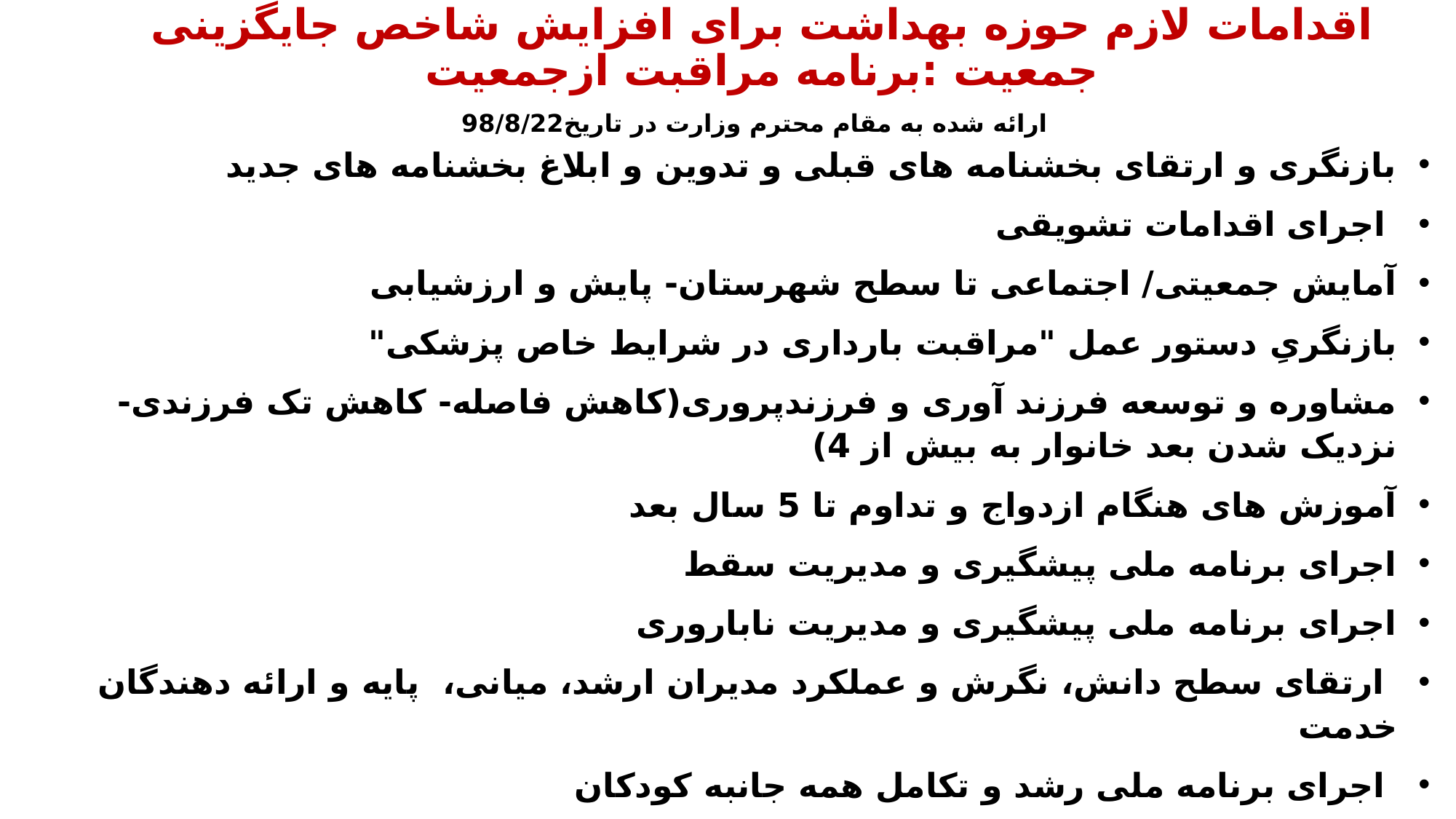

# اقدامات لازم حوزه بهداشت برای افزایش شاخص جایگزینی جمعیت :برنامه مراقبت ازجمعیت ارائه شده به مقام محترم وزارت در تاریخ98/8/22
بازنگری و ارتقای بخشنامه های قبلی و تدوین و ابلاغ بخشنامه های جدید
 اجرای اقدامات تشویقی
آمایش جمعیتی/ اجتماعی تا سطح شهرستان- پایش و ارزشیابی
بازنگریِ دستور عمل "مراقبت بارداری در شرایط خاص پزشکی"
مشاوره و توسعه فرزند آوری و فرزندپروری(کاهش فاصله- کاهش تک فرزندی- نزدیک شدن بعد خانوار به بیش از 4)
آموزش های هنگام ازدواج و تداوم تا 5 سال بعد
اجرای برنامه ملی پیشگیری و مدیریت سقط
اجرای برنامه ملی پیشگیری و مدیریت ناباروری
 ارتقای سطح دانش، نگرش و عملکرد مدیران ارشد، میانی،  پایه و ارائه دهندگان خدمت
 اجرای برنامه ملی رشد و تکامل همه جانبه کودکان